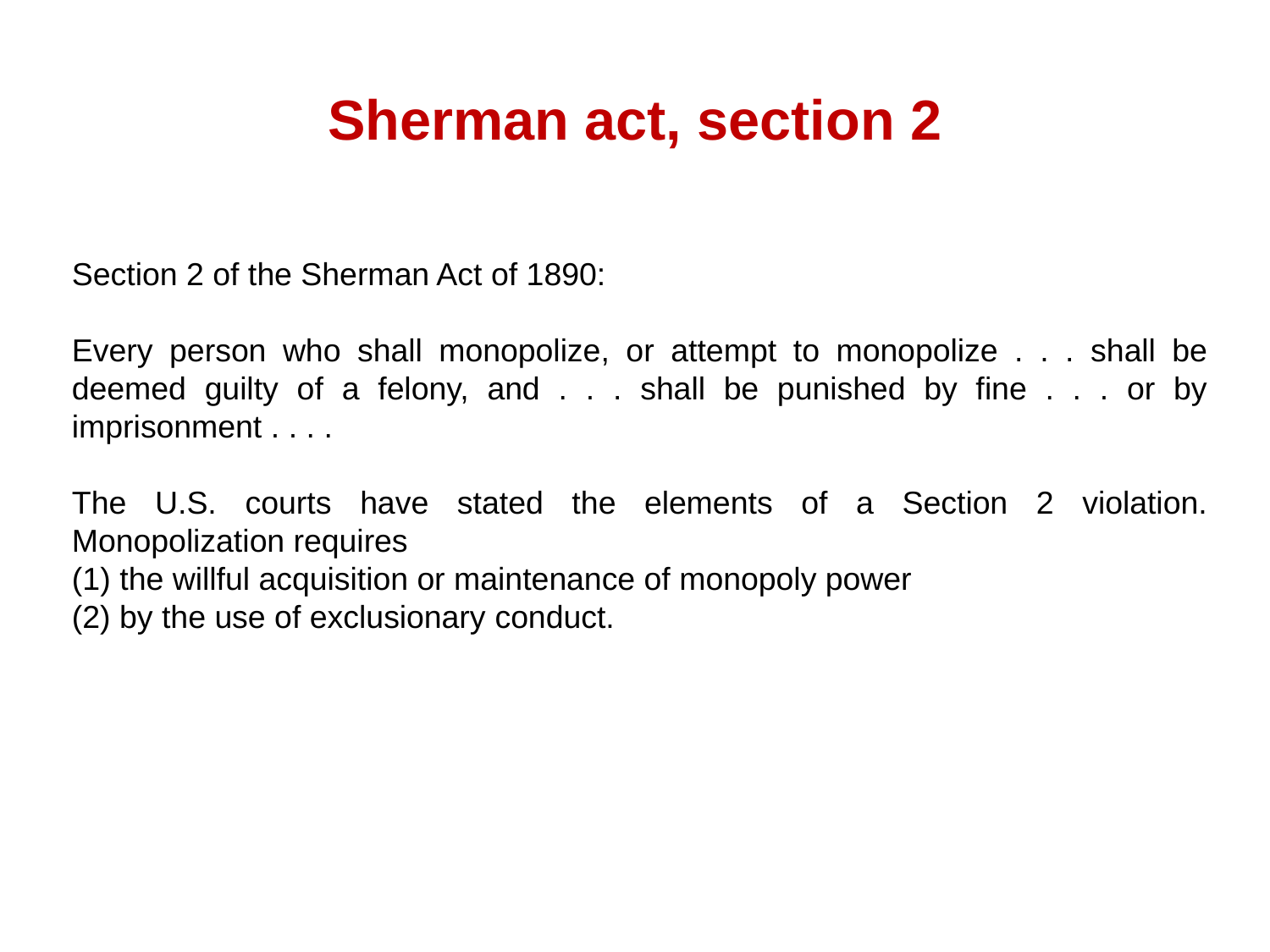

# Sherman act, section 2
Section 2 of the Sherman Act of 1890:

Every person who shall monopolize, or attempt to monopolize . . . shall be deemed guilty of a felony, and . . . shall be punished by fine . . . or by imprisonment . . . .

The U.S. courts have stated the elements of a Section 2 violation. Monopolization requires
the willful acquisition or maintenance of monopoly power
(2) by the use of exclusionary conduct.